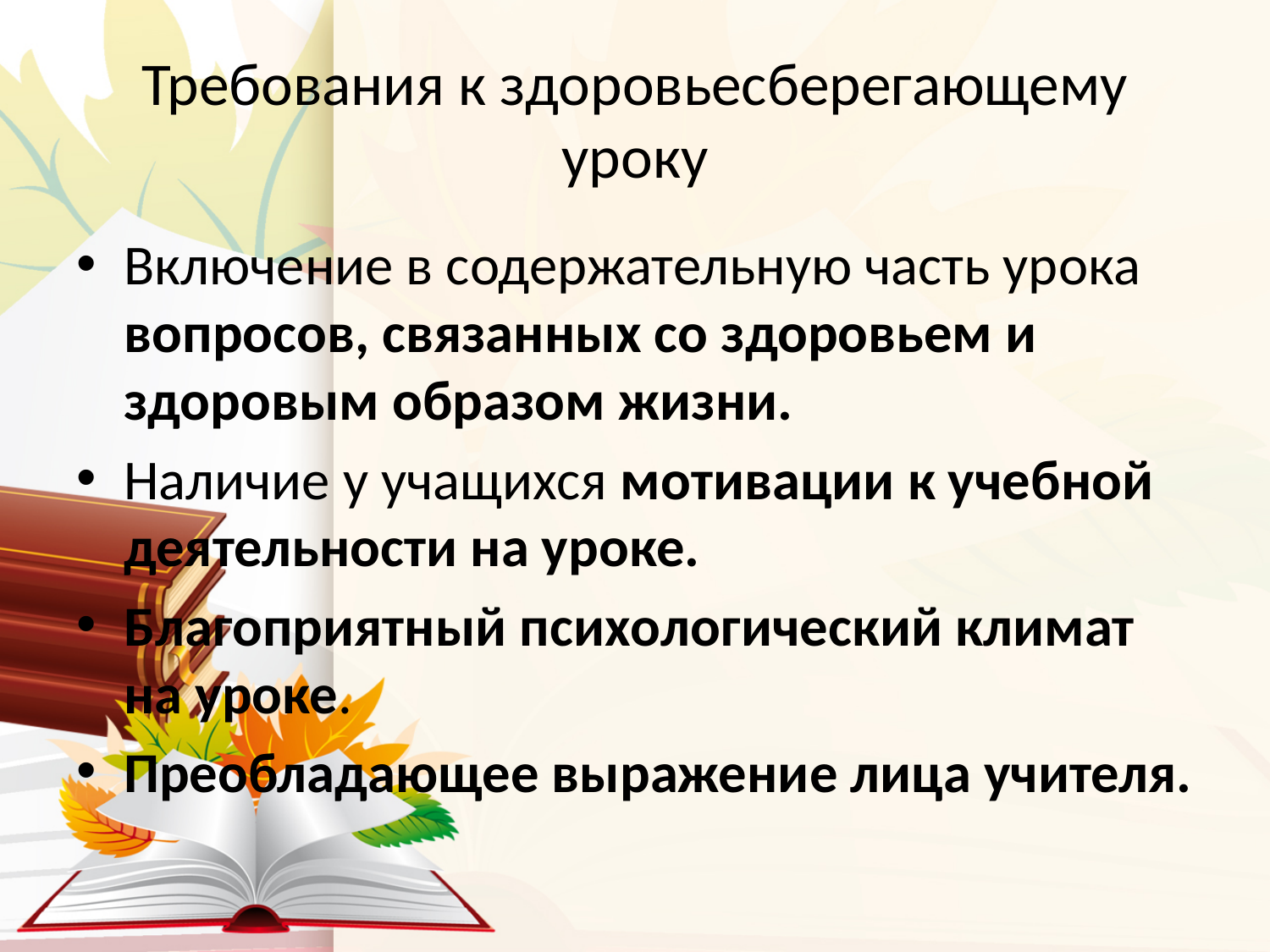

# Требования к здоровьесберегающему уроку
Включение в содержательную часть урока вопросов, связанных со здоровьем и здоровым образом жизни.
Наличие у учащихся мотивации к учебной деятельности на уроке.
Благоприятный психологический климат на уроке.
Преобладающее выражение лица учителя.